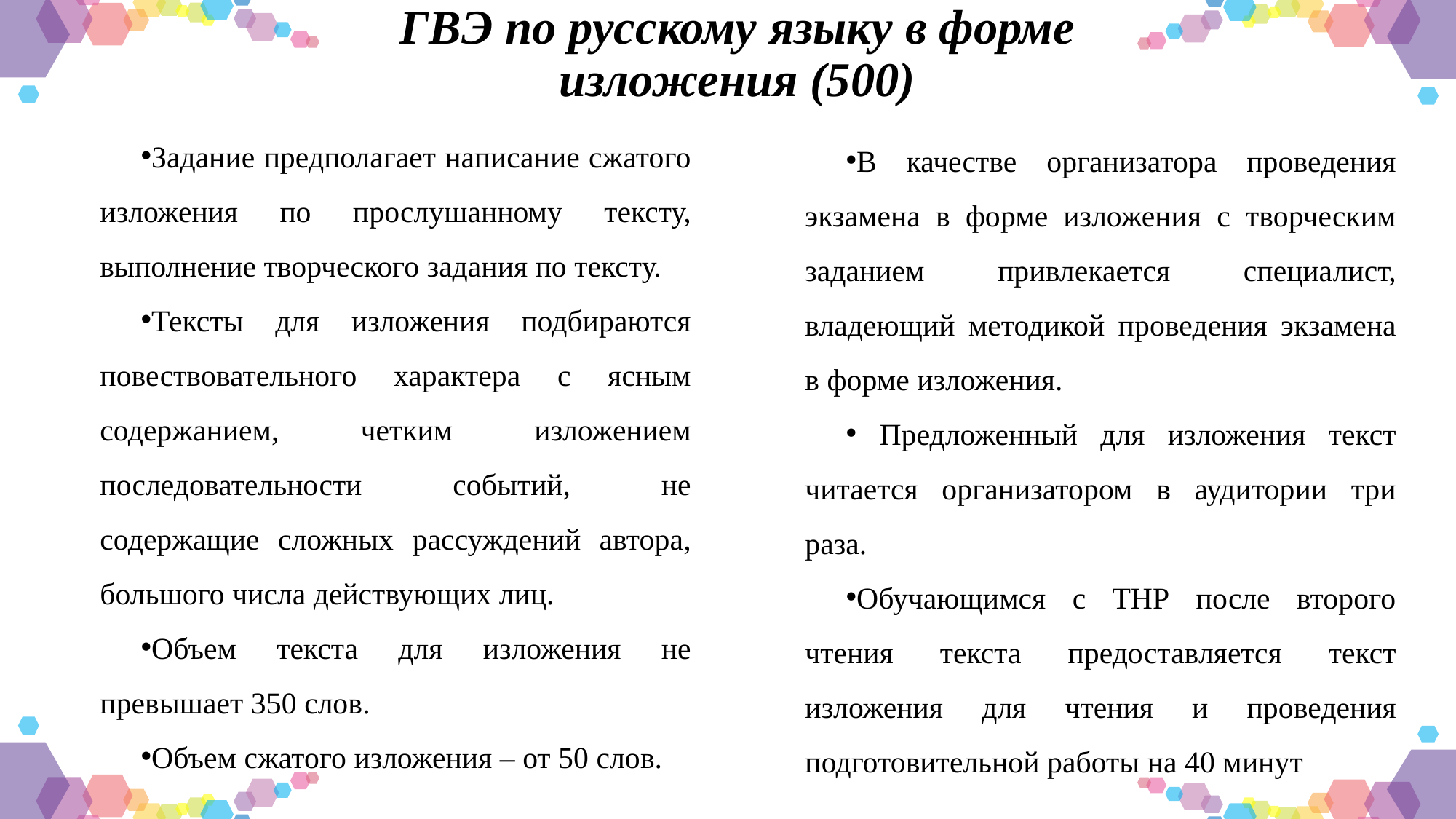

ГВЭ по русскому языку в форме изложения (500)
Задание предполагает написание сжатого изложения по прослушанному тексту, выполнение творческого задания по тексту.
Тексты для изложения подбираются повествовательного характера с ясным содержанием, четким изложением последовательности событий, не содержащие сложных рассуждений автора, большого числа действующих лиц.
Объем текста для изложения не превышает 350 слов.
Объем сжатого изложения – от 50 слов.
В качестве организатора проведения экзамена в форме изложения с творческим заданием привлекается специалист, владеющий методикой проведения экзамена в форме изложения.
 Предложенный для изложения текст читается организатором в аудитории три раза.
Обучающимся с ТНР после второго чтения текста предоставляется текст изложения для чтения и проведения подготовительной работы на 40 минут